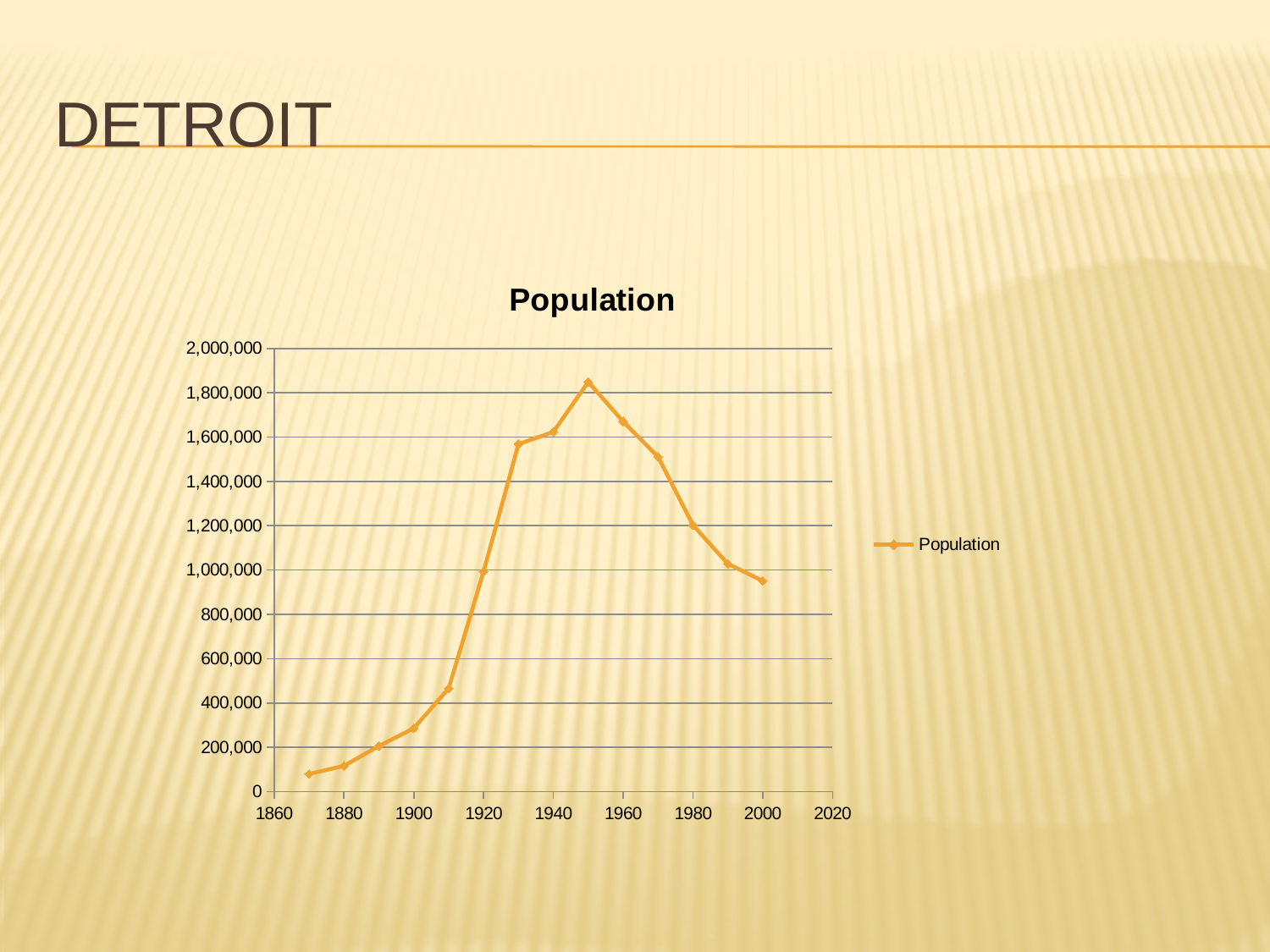

# Detroit

### Chart:

| Category | Population |
|---|---|